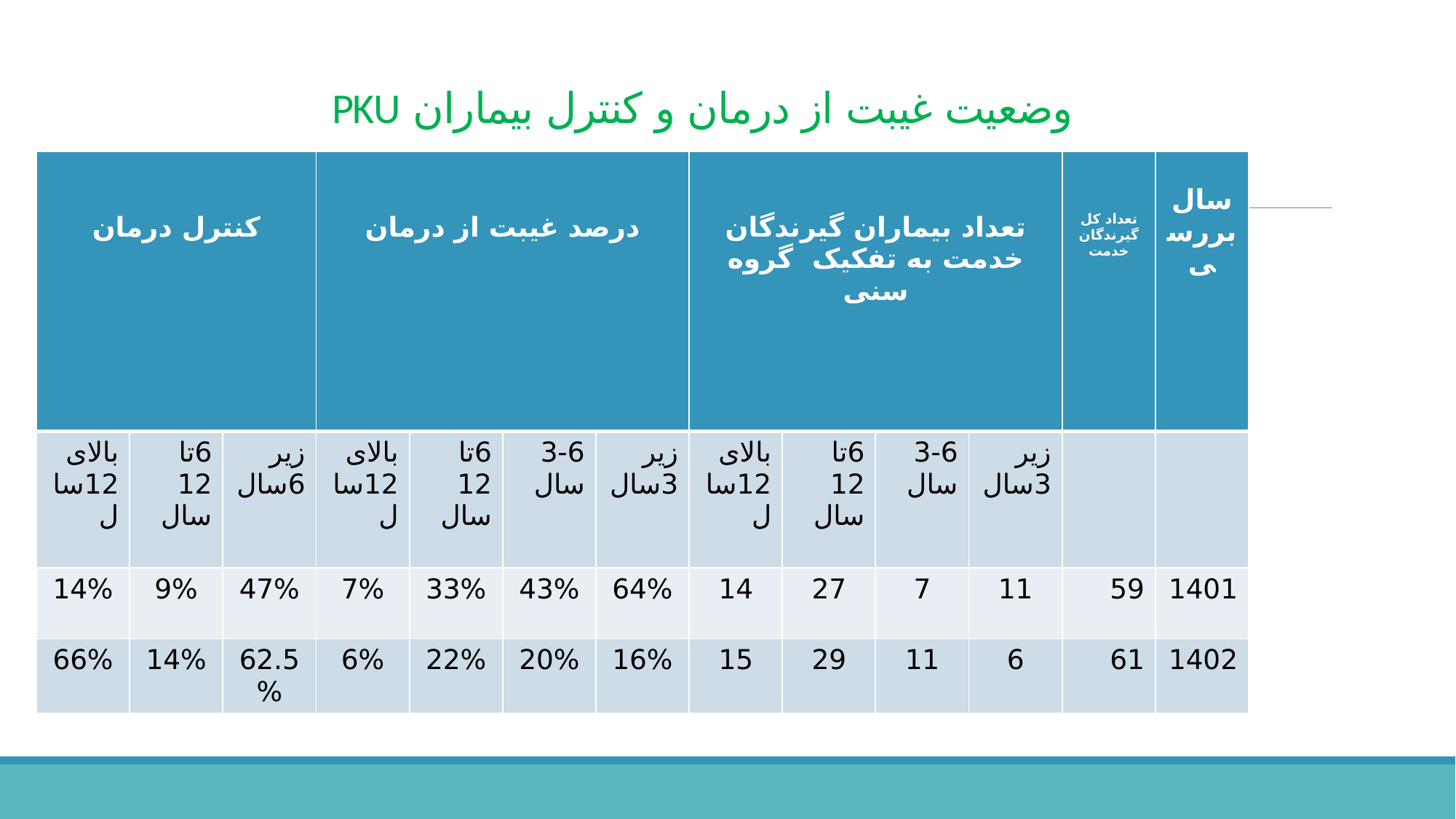

# وضعیت غیبت از درمان و کنترل بیماران PKU
| کنترل درمان |  |  | درصد غیبت از درمان |  |  |  | تعداد بیماران گیرندگان خدمت به تفکیک گروه سنی |  |  |  | تعداد کل گیرندگان خدمت | سال بررسی |
| --- | --- | --- | --- | --- | --- | --- | --- | --- | --- | --- | --- | --- |
| بالای 12سال | 6تا 12 سال | زیر 6سال | بالای 12سال | 6تا 12 سال | 3-6 سال | زیر 3سال | بالای 12سال | 6تا 12 سال | 3-6 سال | زیر 3سال |  |  |
| 14% | 9% | 47% | 7% | 33% | 43% | 64% | 14 | 27 | 7 | 11 | 59 | 1401 |
| 66% | 14% | 62.5% | 6% | 22% | 20% | 16% | 15 | 29 | 11 | 6 | 61 | 1402 |